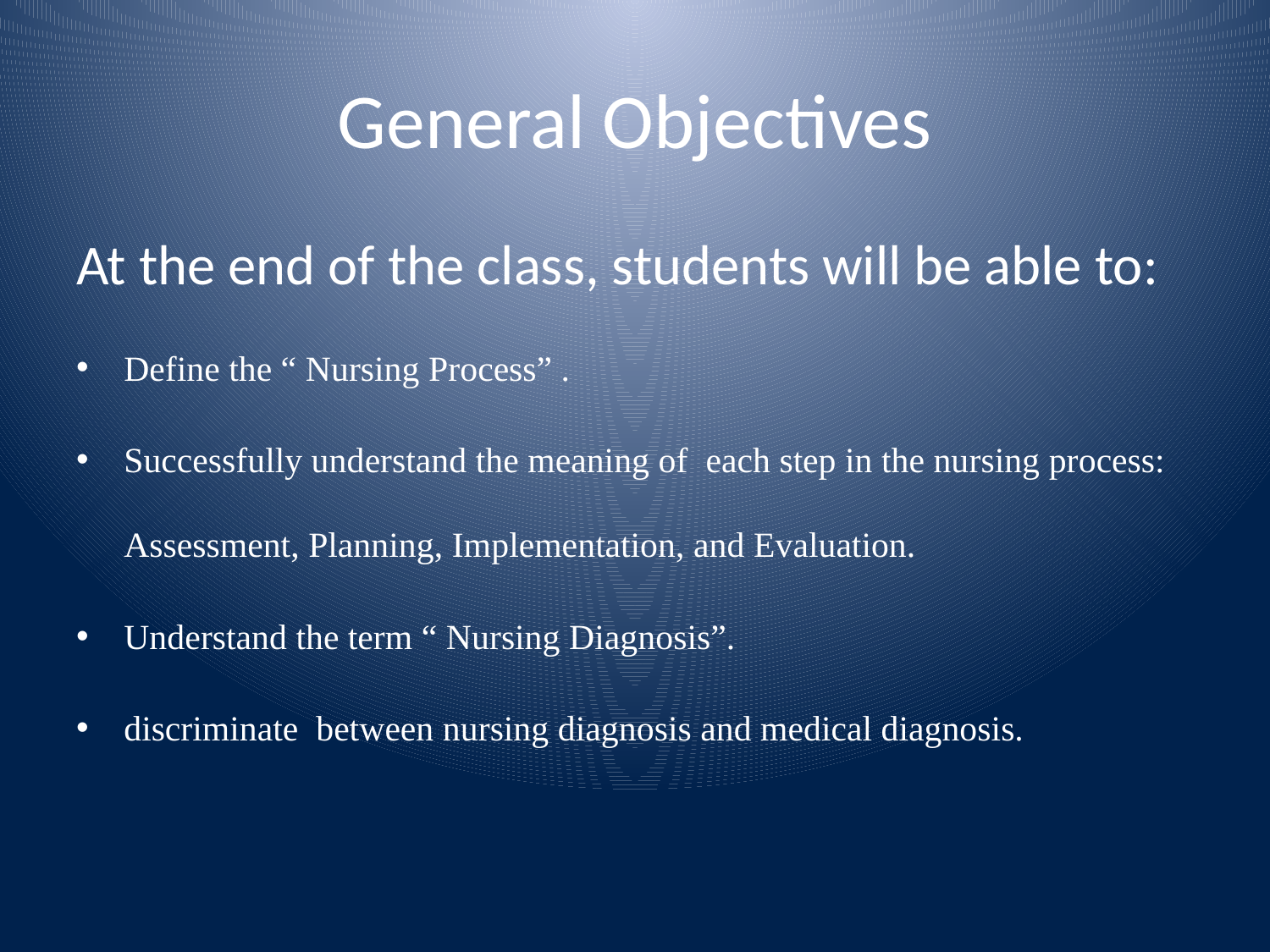

# General Objectives
At the end of the class, students will be able to:
Define the “ Nursing Process” .
Successfully understand the meaning of  each step in the nursing process: Assessment, Planning, Implementation, and Evaluation.
Understand the term “ Nursing Diagnosis”.
discriminate  between nursing diagnosis and medical diagnosis.